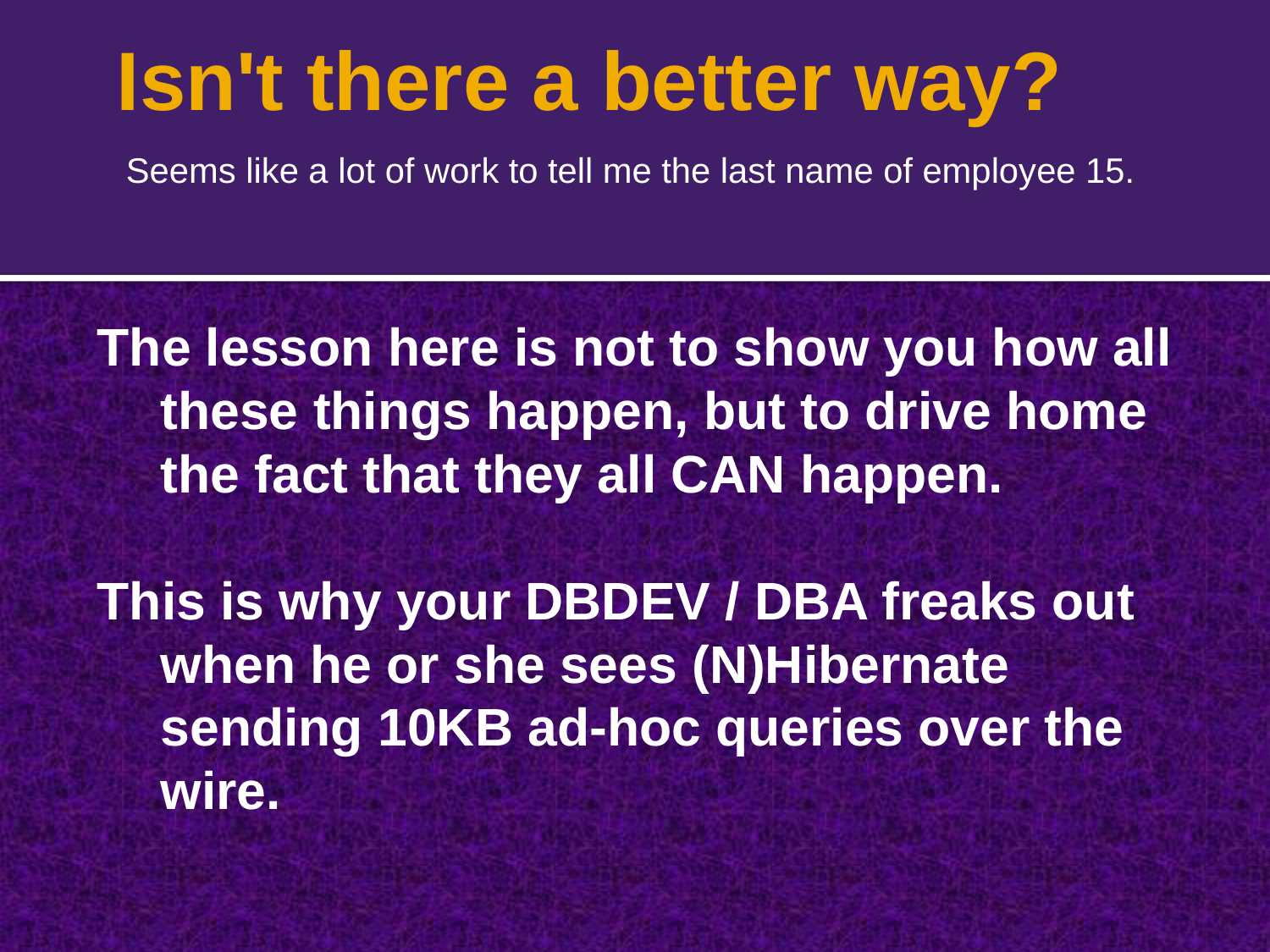

# Isn't there a better way?
Seems like a lot of work to tell me the last name of employee 15.
The lesson here is not to show you how all these things happen, but to drive home the fact that they all CAN happen.

This is why your DBDEV / DBA freaks out when he or she sees (N)Hibernate sending 10KB ad-hoc queries over the wire.